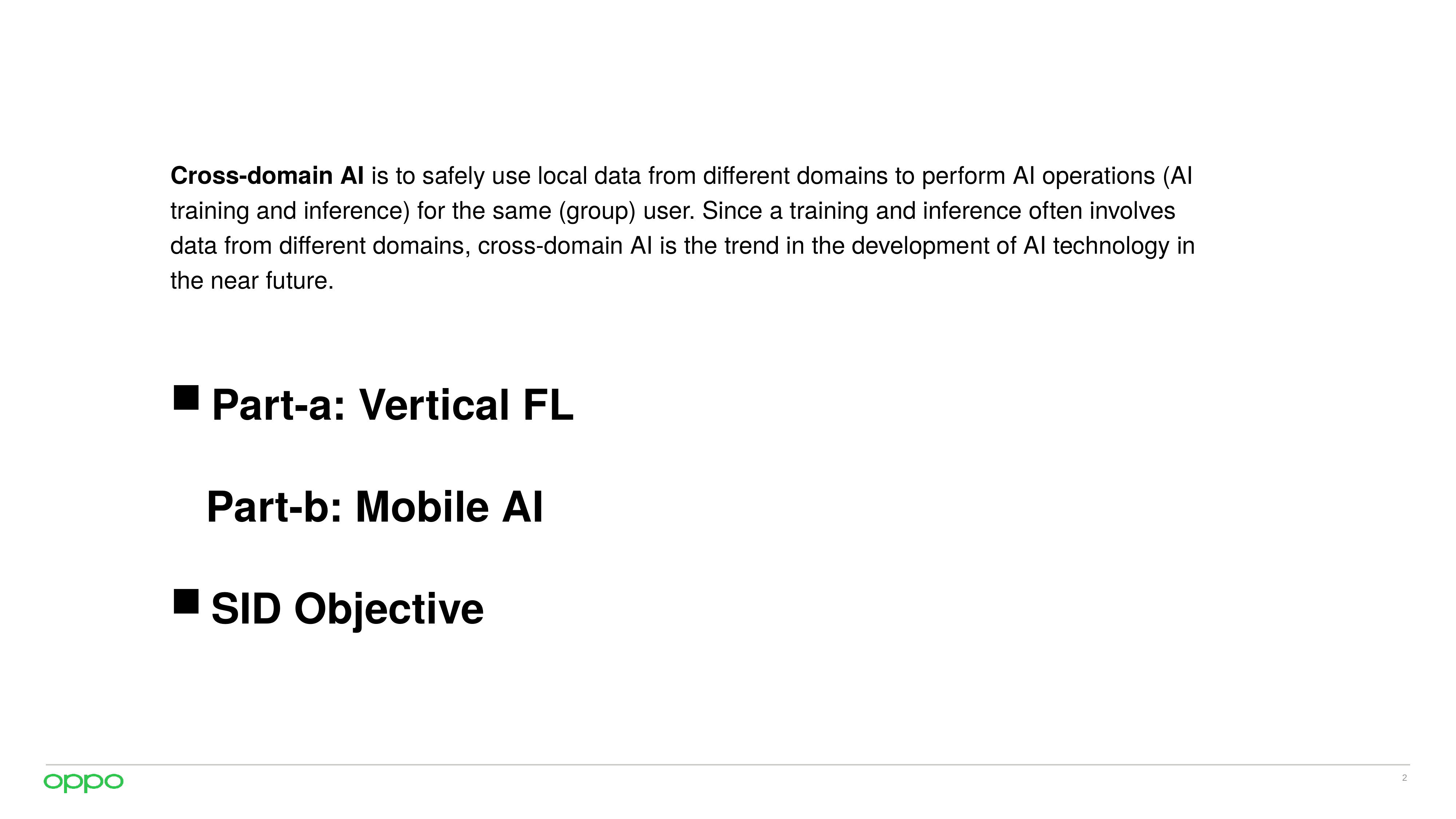

Cross-domain AI is to safely use local data from different domains to perform AI operations (AI training and inference) for the same (group) user. Since a training and inference often involves data from different domains, cross-domain AI is the trend in the development of AI technology in the near future.
Part-a: Vertical FL
   Part-b: Mobile AI
SID Objective